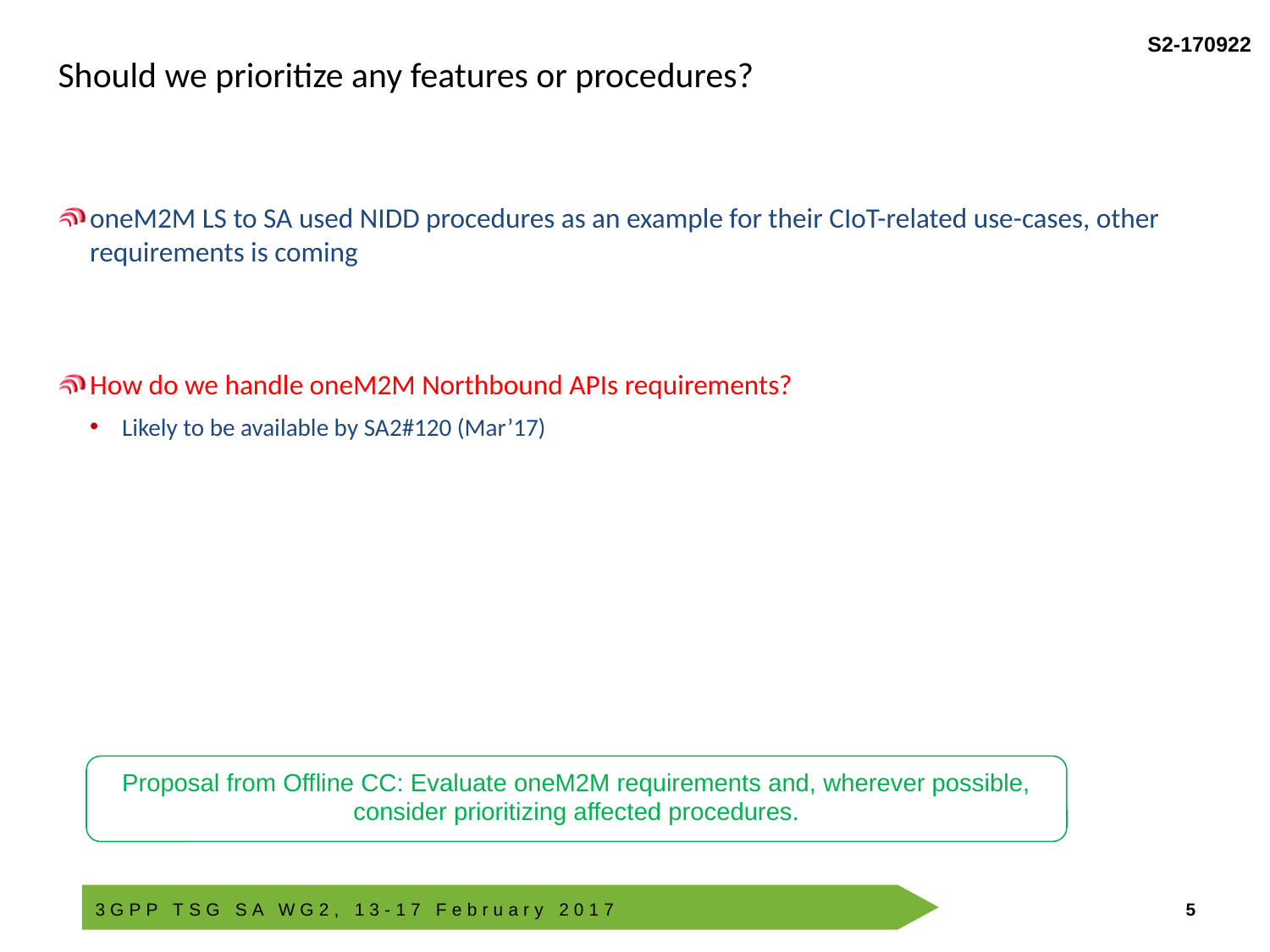

Should we prioritize any features or procedures?

oneM2M LS to SA used NIDD procedures as an example for their CIoT-related use-cases, other requirements is coming

How do we handle oneM2M Northbound APIs requirements?
Likely to be available by SA2#120 (Mar’17)

Proposal from Offline CC: Evaluate oneM2M requirements and, wherever possible, consider prioritizing affected procedures.